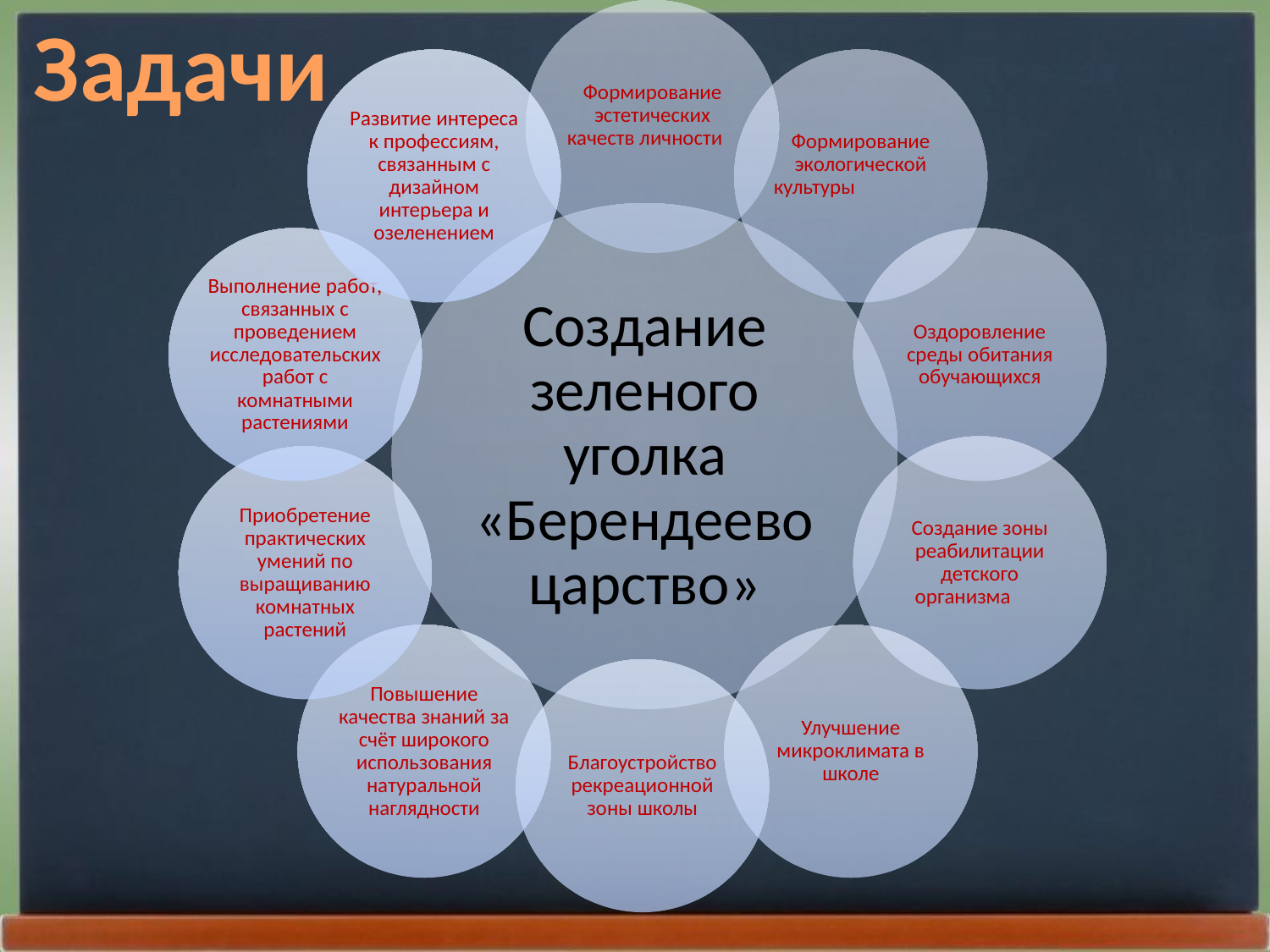

Создание зеленого уголка «Берендеево царство»
Формирование эстетических качеств личности
Формирование экологической культуры
Оздоровление среды обитания обучающихся
Создание зоны реабилитации детского организма
Улучшение микроклимата в школе
Благоустройство рекреационной зоны школы
Повышение качества знаний за счёт широкого использования натуральной наглядности
Приобретение практических умений по выращиванию комнатных растений
Выполнение работ, связанных с проведением исследовательских работ с комнатными растениями
Развитие интереса к профессиям, связанным с дизайном интерьера и озеленением
Задачи